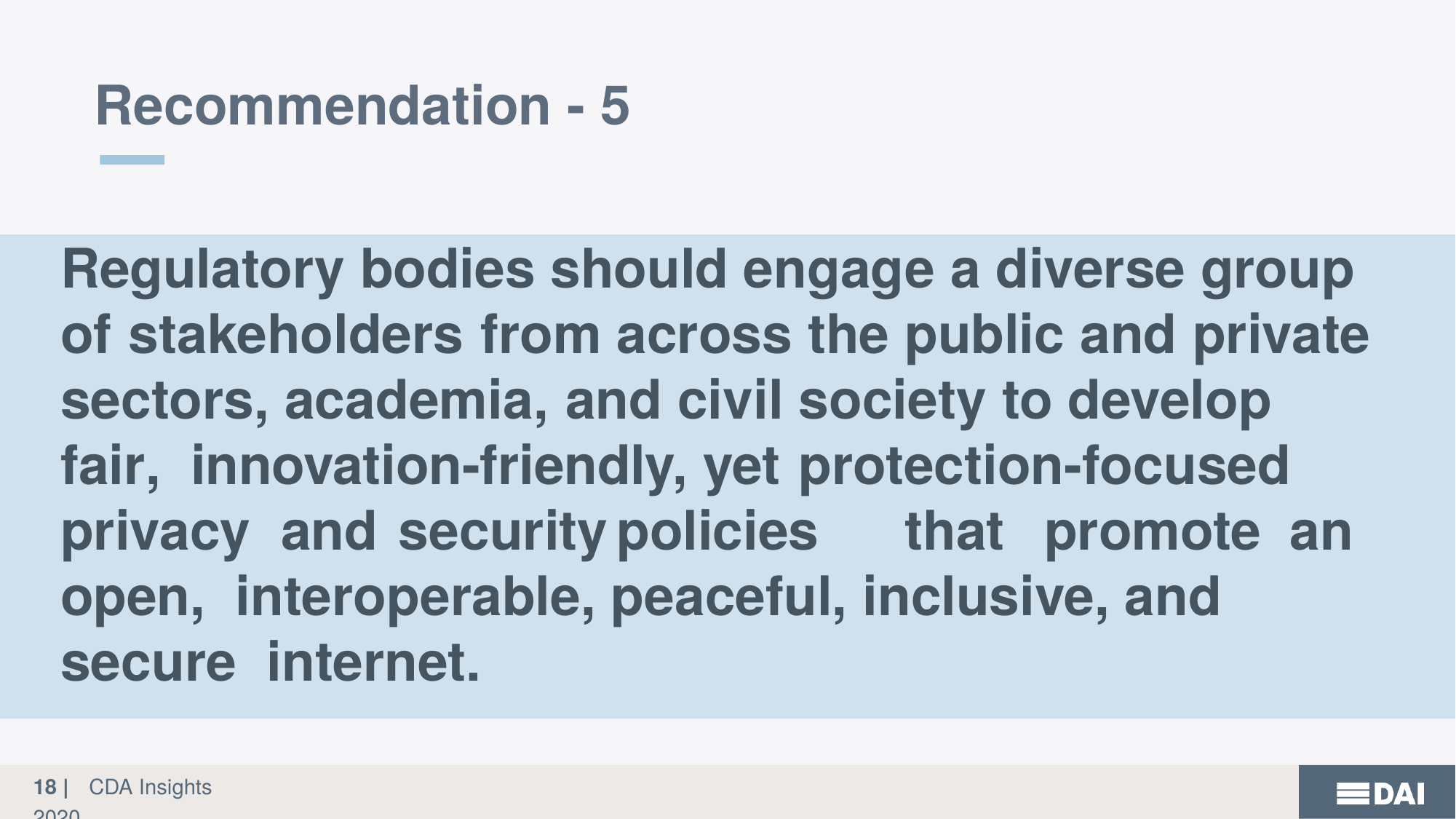

# Recommendation - 5
Regulatory bodies should engage a diverse group  of	stakeholders	from	across the	public and		private  sectors, academia,	and civil	society	to develop	fair,  innovation-friendly, yet	protection-focused	privacy  and	security	policies	that	promote	an	open,  interoperable, peaceful, inclusive, and secure  internet.

18 |	CDA Insights 2020